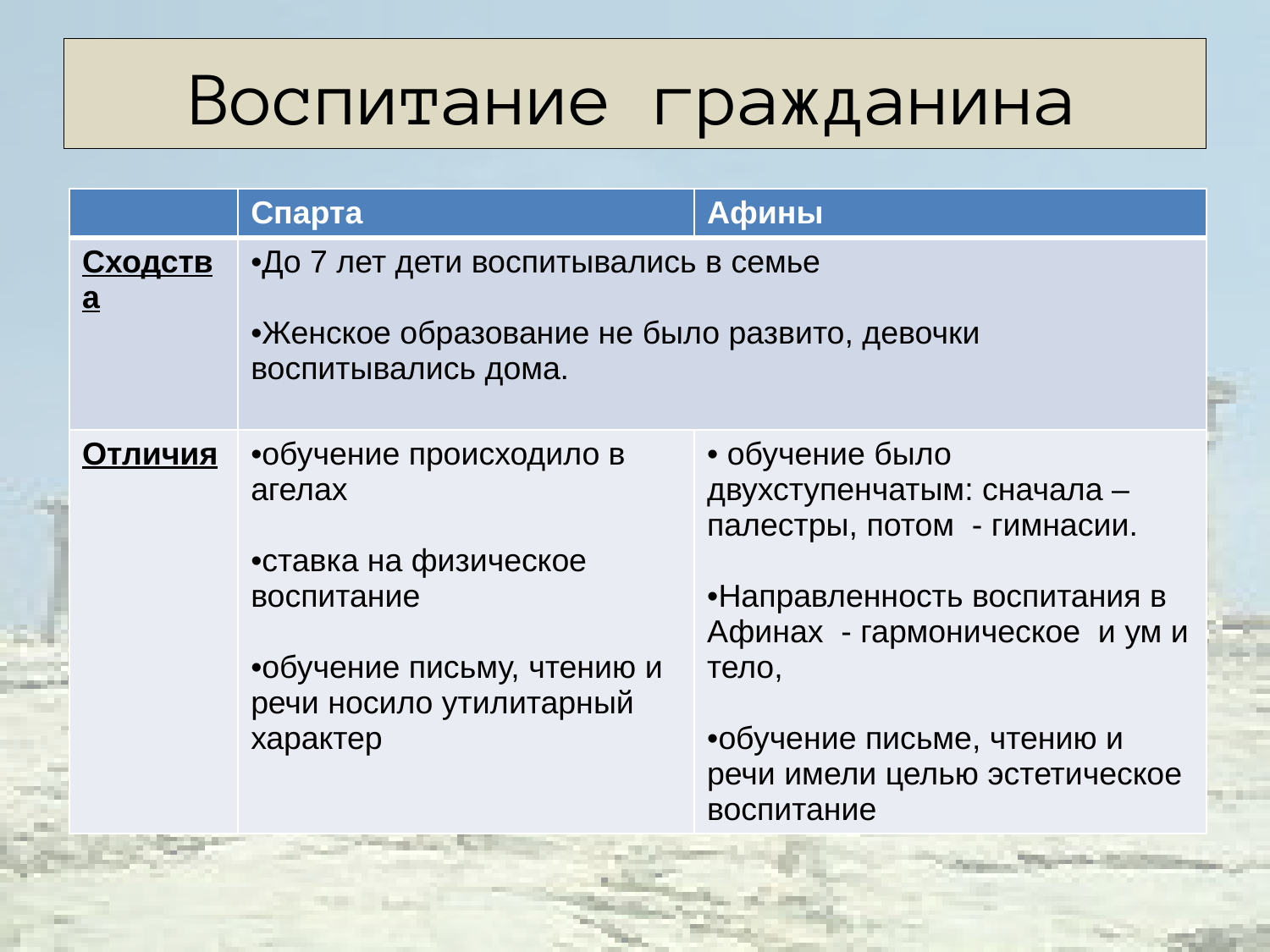

# Воспитание гражданина
|  | Спарта | Афины |
| --- | --- | --- |
| Сходства | До 7 лет дети воспитывались в семье Женское образование не было развито, девочки воспитывались дома. |  |
| Отличия | обучение происходило в агелах ставка на физическое воспитание обучение письму, чтению и речи носило утилитарный характер | обучение было двухступенчатым: сначала – палестры, потом  - гимнасии. Направленность воспитания в Афинах  - гармоническое  и ум и тело, обучение письме, чтению и речи имели целью эстетическое воспитание |